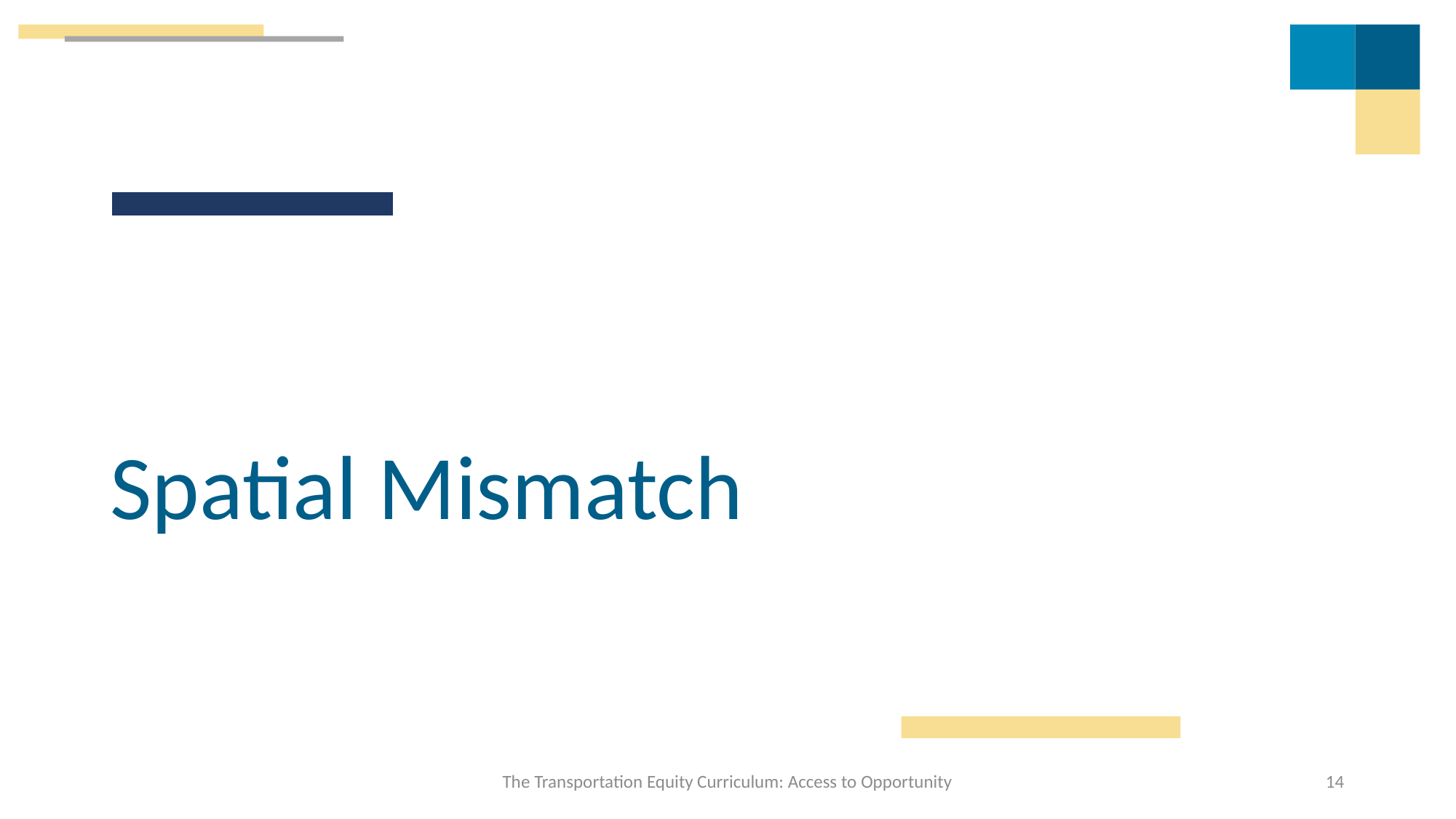

# Spatial Mismatch

The Transportation Equity Curriculum: Access to Opportunity
14